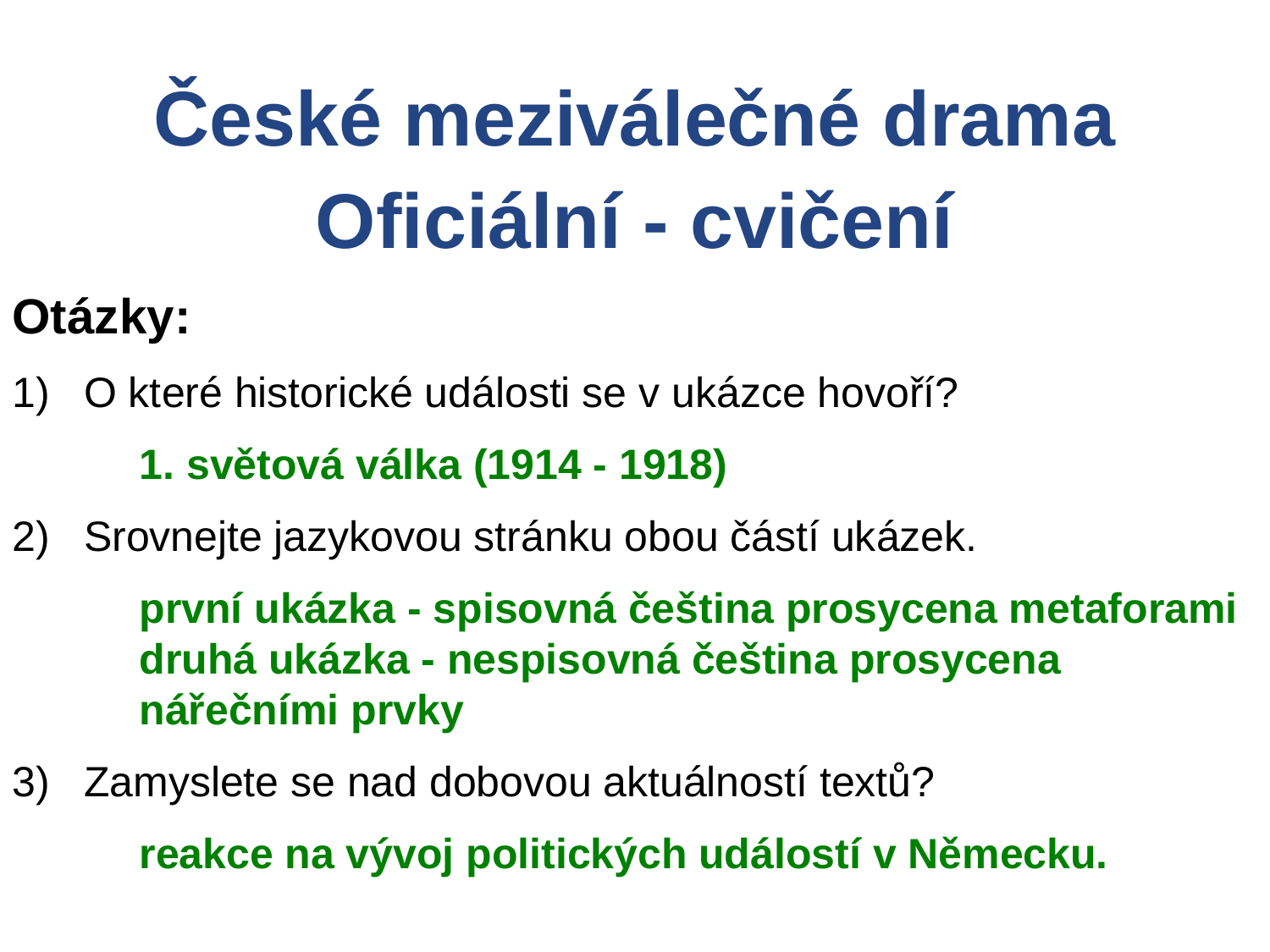

České meziválečné drama
Oficiální - cvičení
Otázky:
O které historické události se v ukázce hovoří?
	1. světová válka (1914 - 1918)
Srovnejte jazykovou stránku obou částí ukázek.
	první ukázka - spisovná čeština prosycena metaforami
	druhá ukázka - nespisovná čeština prosycena
	nářečními prvky
Zamyslete se nad dobovou aktuálností textů?
	reakce na vývoj politických událostí v Německu.